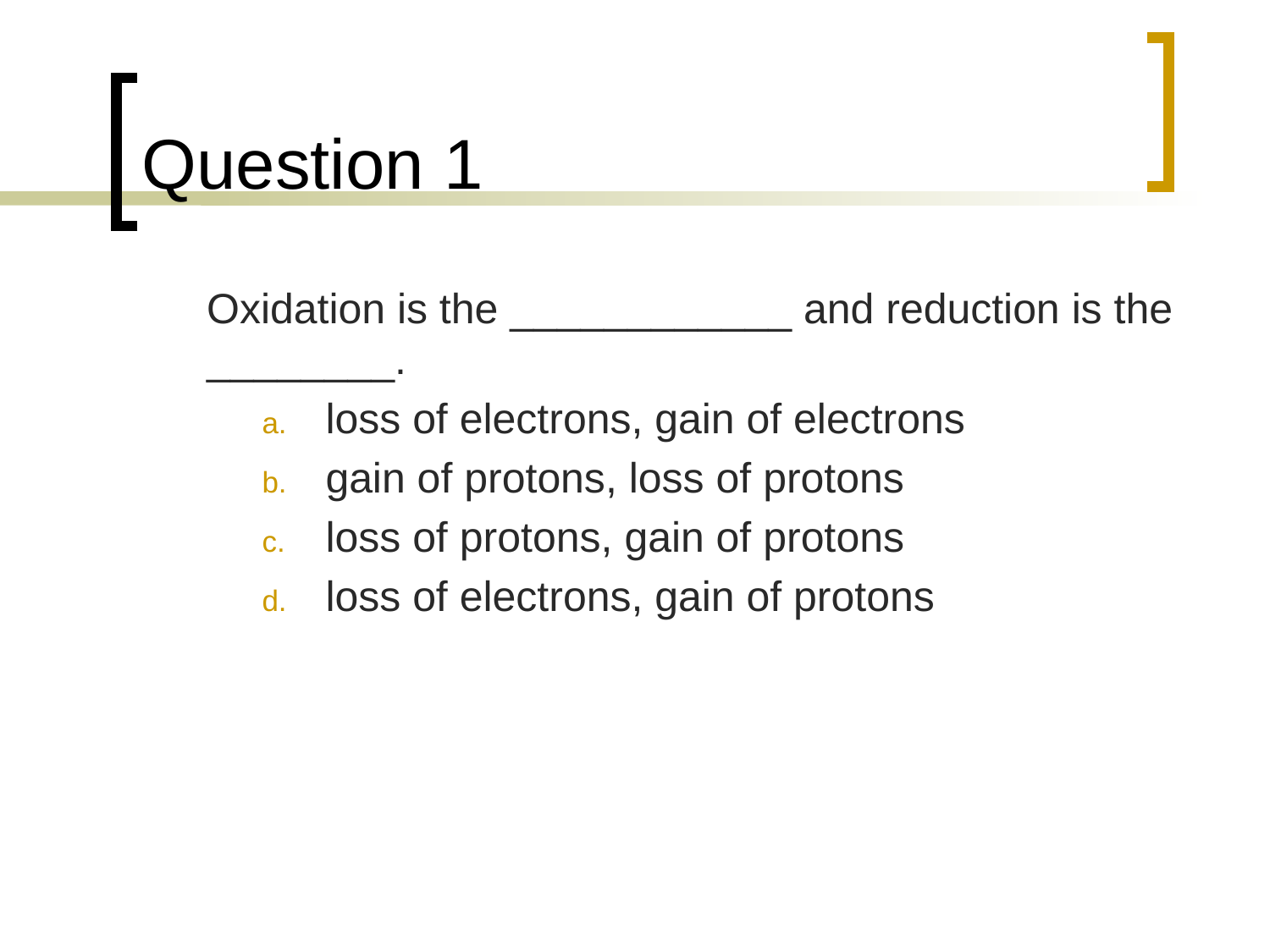

# Question 1
	Oxidation is the ____________ and reduction is the ________.
loss of electrons, gain of electrons
gain of protons, loss of protons
loss of protons, gain of protons
loss of electrons, gain of protons